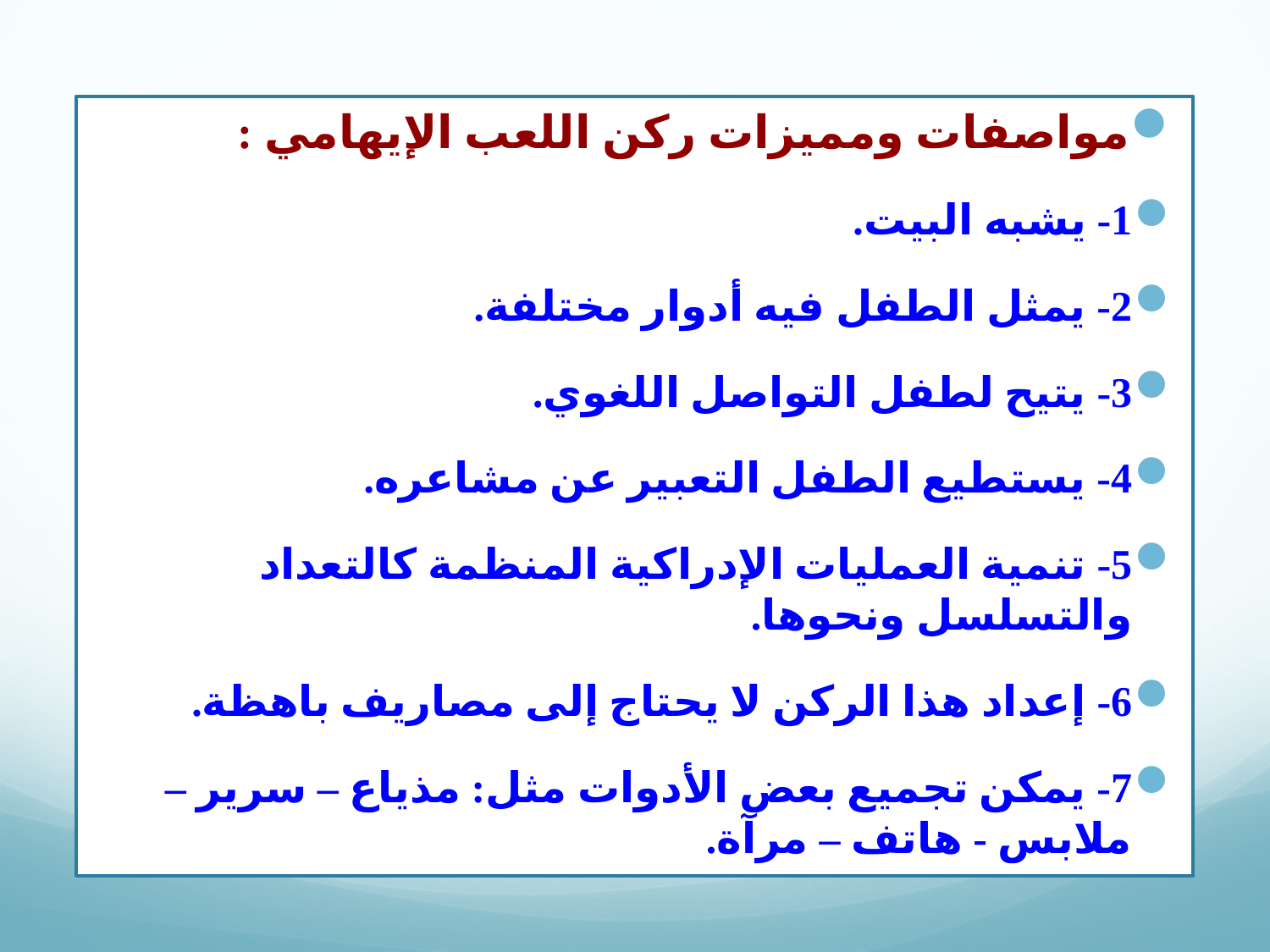

مواصفات ومميزات ركن اللعب الإيهامي :
1- يشبه البيت.
2- يمثل الطفل فيه أدوار مختلفة.
3- يتيح لطفل التواصل اللغوي.
4- يستطيع الطفل التعبير عن مشاعره.
5- تنمية العمليات الإدراكية المنظمة كالتعداد والتسلسل ونحوها.
6- إعداد هذا الركن لا يحتاج إلى مصاريف باهظة.
7- يمكن تجميع بعض الأدوات مثل: مذياع – سرير – ملابس - هاتف – مرآة.